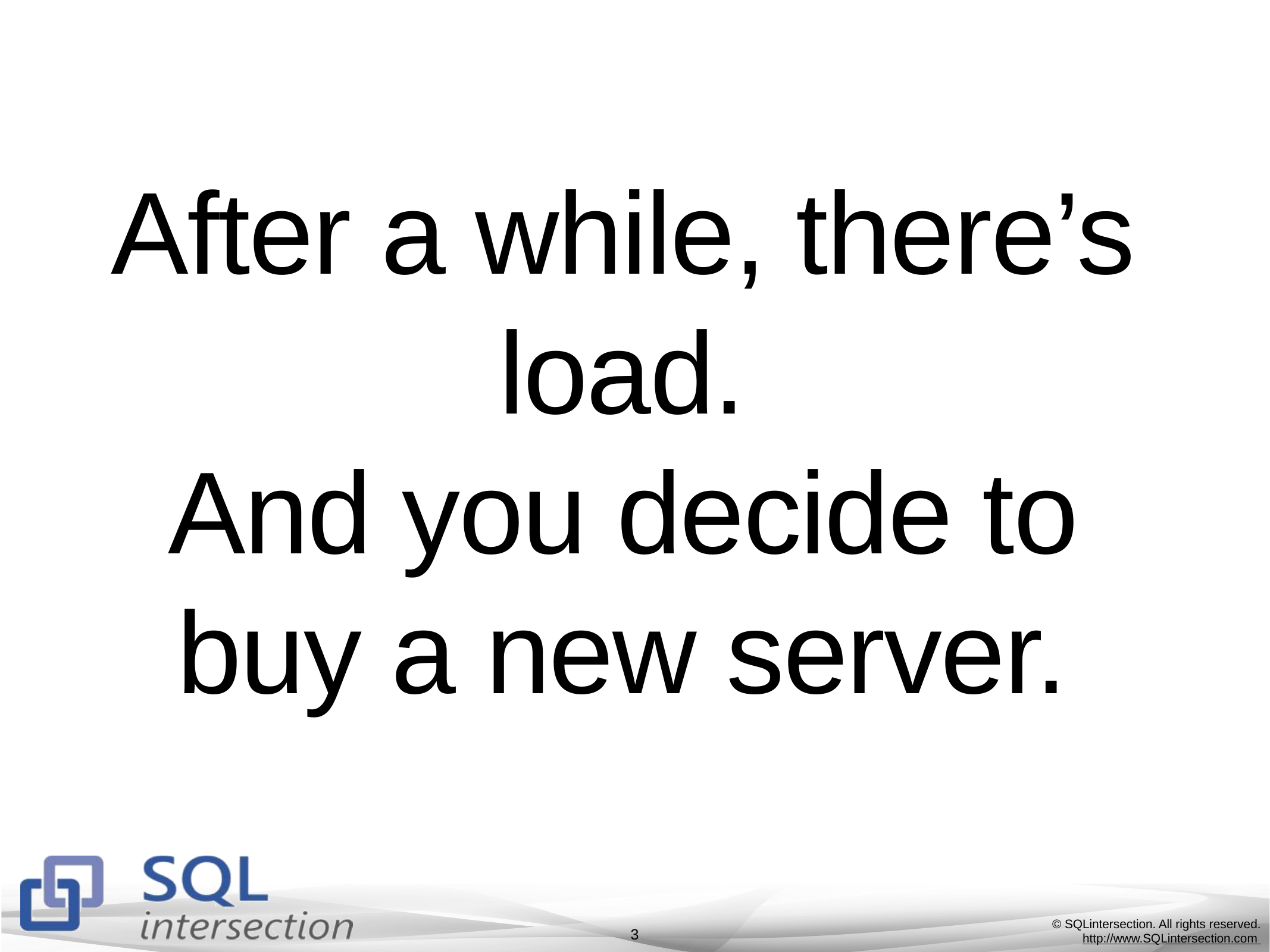

# After a while, there’s load. And you decide to buy a new server.